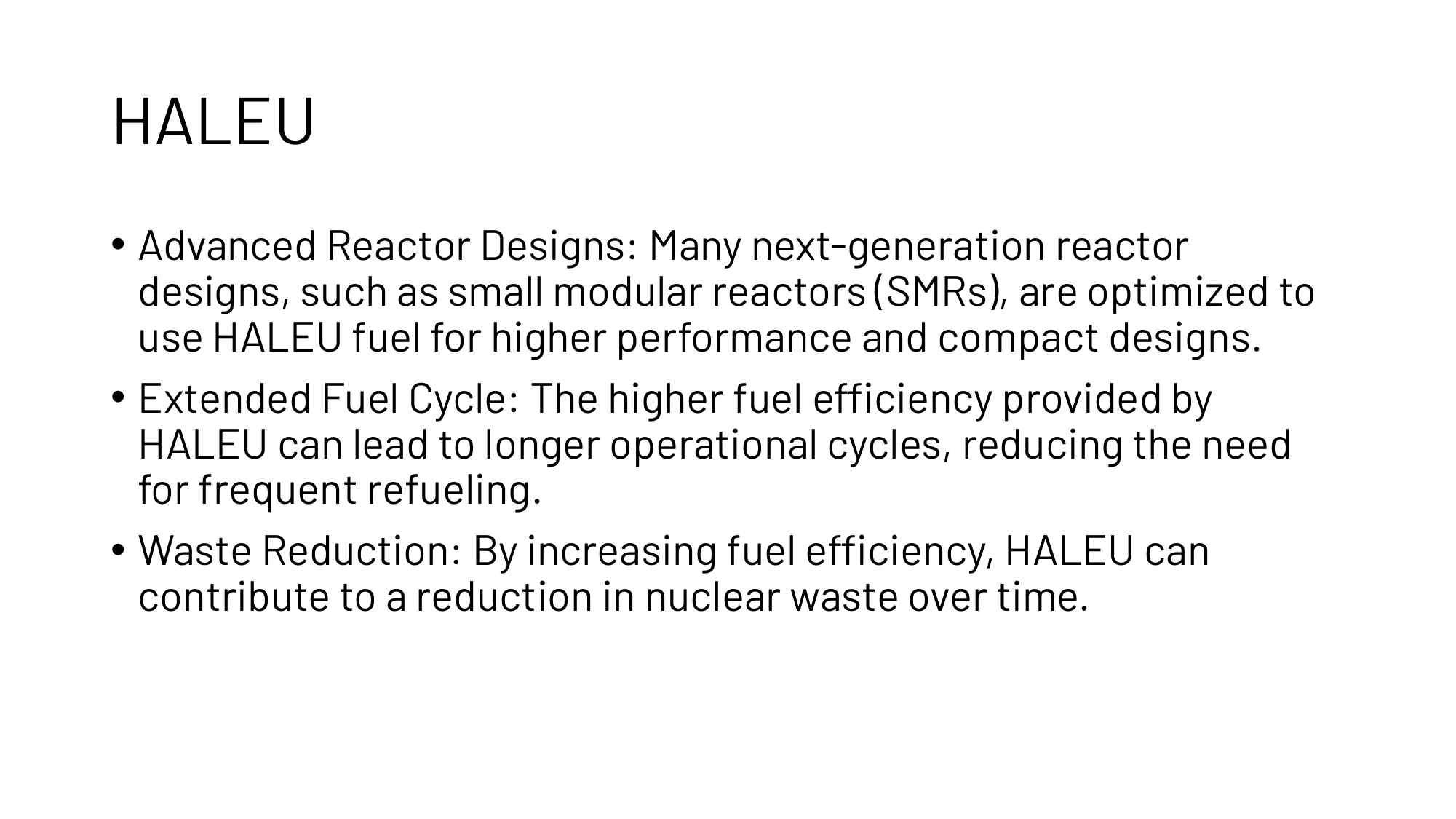

# HALEU
Advanced Reactor Designs: Many next-generation reactor designs, such as small modular reactors (SMRs), are optimized to use HALEU fuel for higher performance and compact designs.
Extended Fuel Cycle: The higher fuel efficiency provided by HALEU can lead to longer operational cycles, reducing the need for frequent refueling.
Waste Reduction: By increasing fuel efficiency, HALEU can contribute to a reduction in nuclear waste over time.